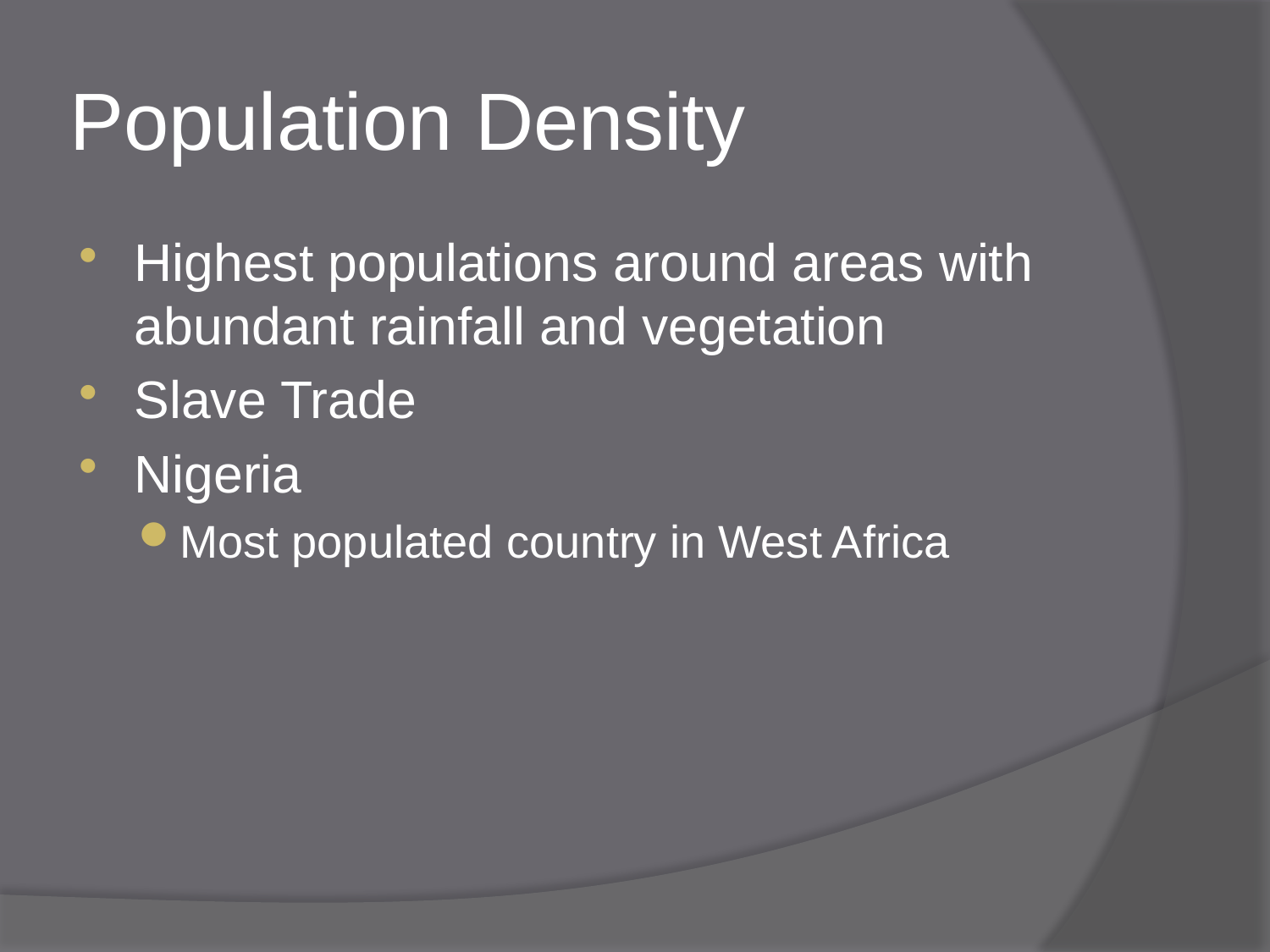

# Population Density
Highest populations around areas with abundant rainfall and vegetation
Slave Trade
Nigeria
Most populated country in West Africa